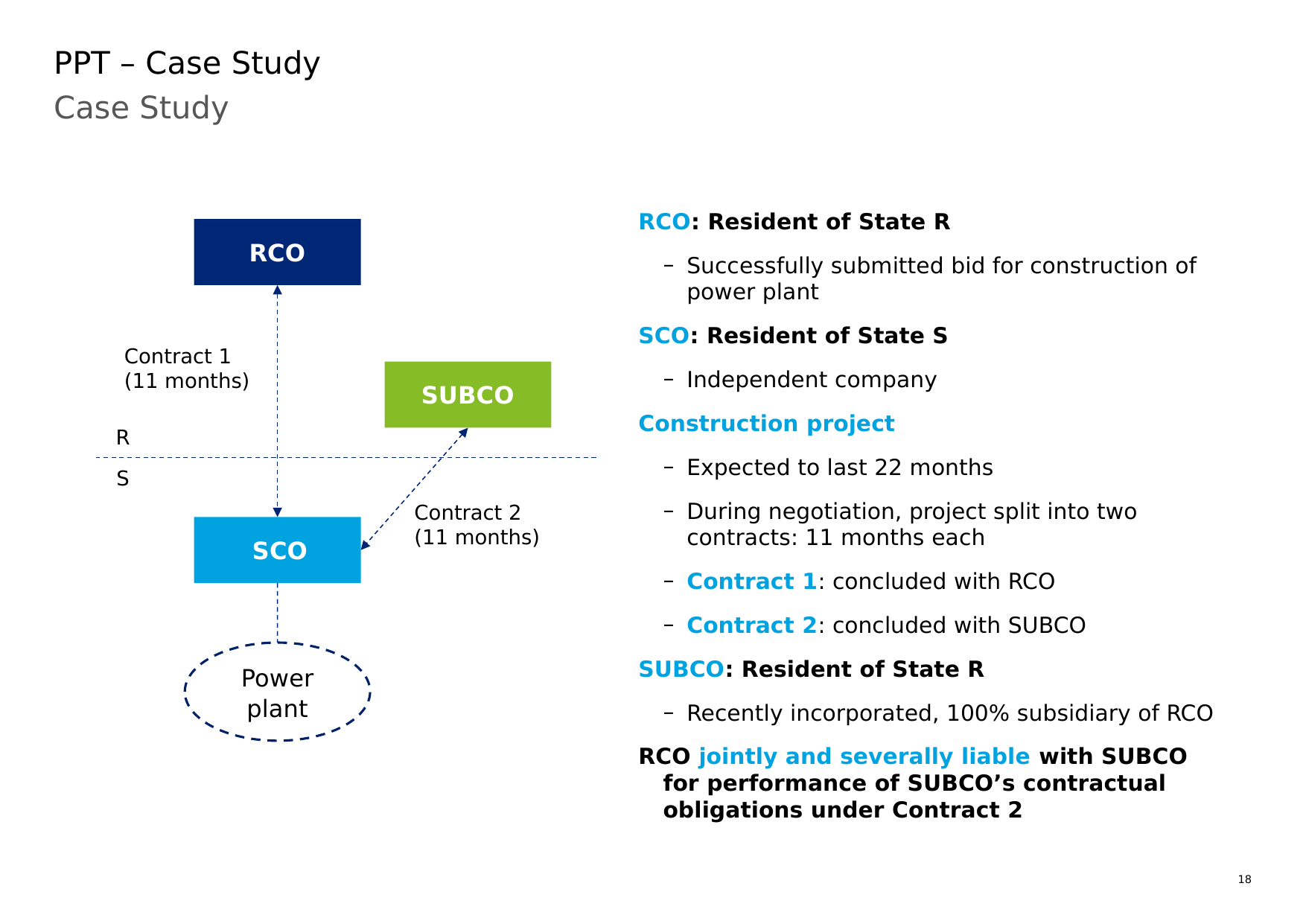

# PPT – Case Study
Case Study
RCO: Resident of State R
Successfully submitted bid for construction of power plant
SCO: Resident of State S
Independent company
Construction project
Expected to last 22 months
During negotiation, project split into two contracts: 11 months each
Contract 1: concluded with RCO
Contract 2: concluded with SUBCO
SUBCO: Resident of State R
Recently incorporated, 100% subsidiary of RCO
RCO jointly and severally liable with SUBCO for performance of SUBCO’s contractual obligations under Contract 2
RCO
SUBCO
SCO
Contract 1 (11 months)
R
S
Power
plant
Contract 2
(11 months)